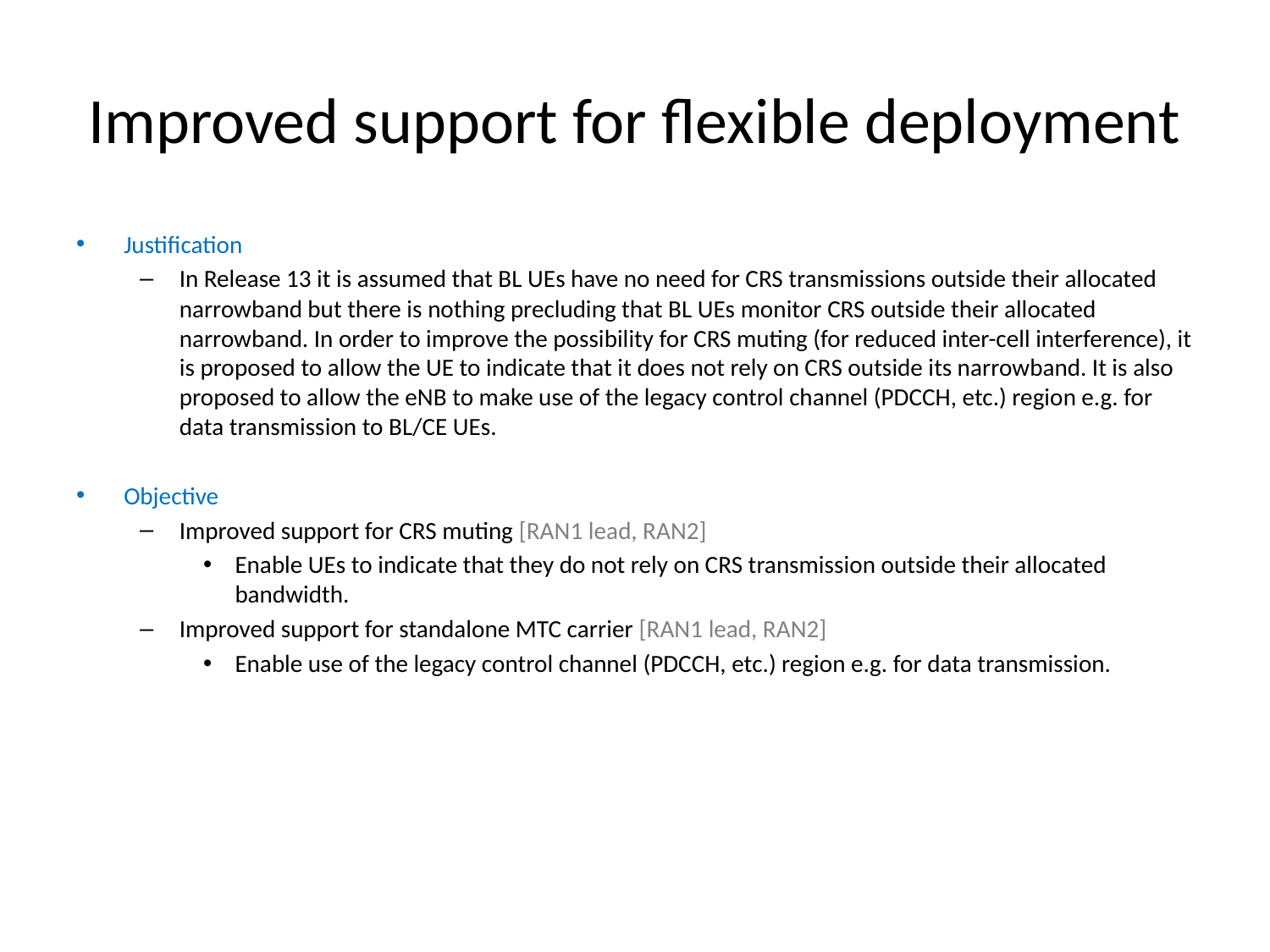

# Improved support for flexible deployment
Justification
In Release 13 it is assumed that BL UEs have no need for CRS transmissions outside their allocated narrowband but there is nothing precluding that BL UEs monitor CRS outside their allocated narrowband. In order to improve the possibility for CRS muting (for reduced inter-cell interference), it is proposed to allow the UE to indicate that it does not rely on CRS outside its narrowband. It is also proposed to allow the eNB to make use of the legacy control channel (PDCCH, etc.) region e.g. for data transmission to BL/CE UEs.

Objective
Improved support for CRS muting [RAN1 lead, RAN2]
Enable UEs to indicate that they do not rely on CRS transmission outside their allocated bandwidth.
Improved support for standalone MTC carrier [RAN1 lead, RAN2]
Enable use of the legacy control channel (PDCCH, etc.) region e.g. for data transmission.